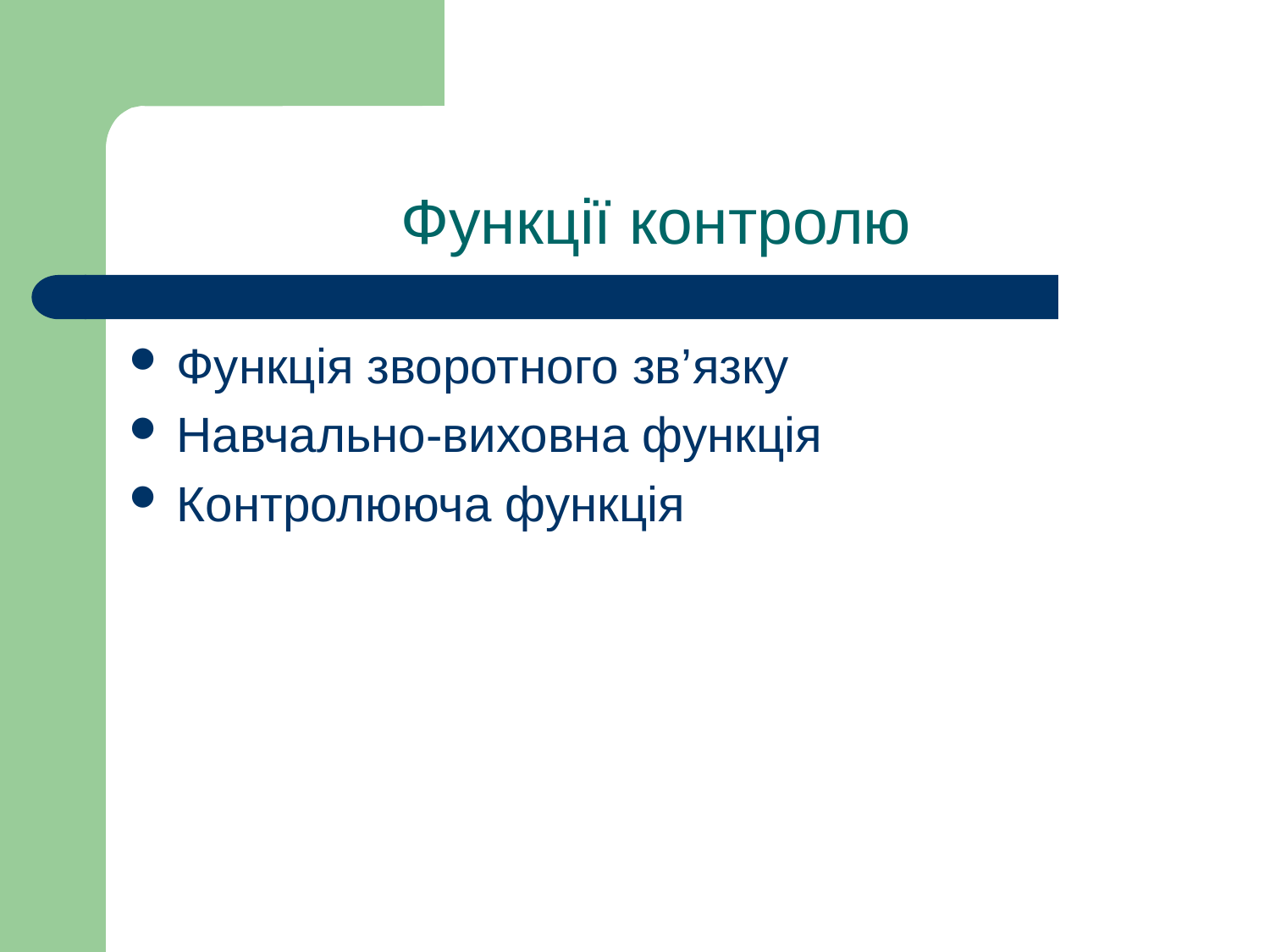

# Функції контролю
Функція зворотного зв’язку
Навчально-виховна функція
Контролююча функція